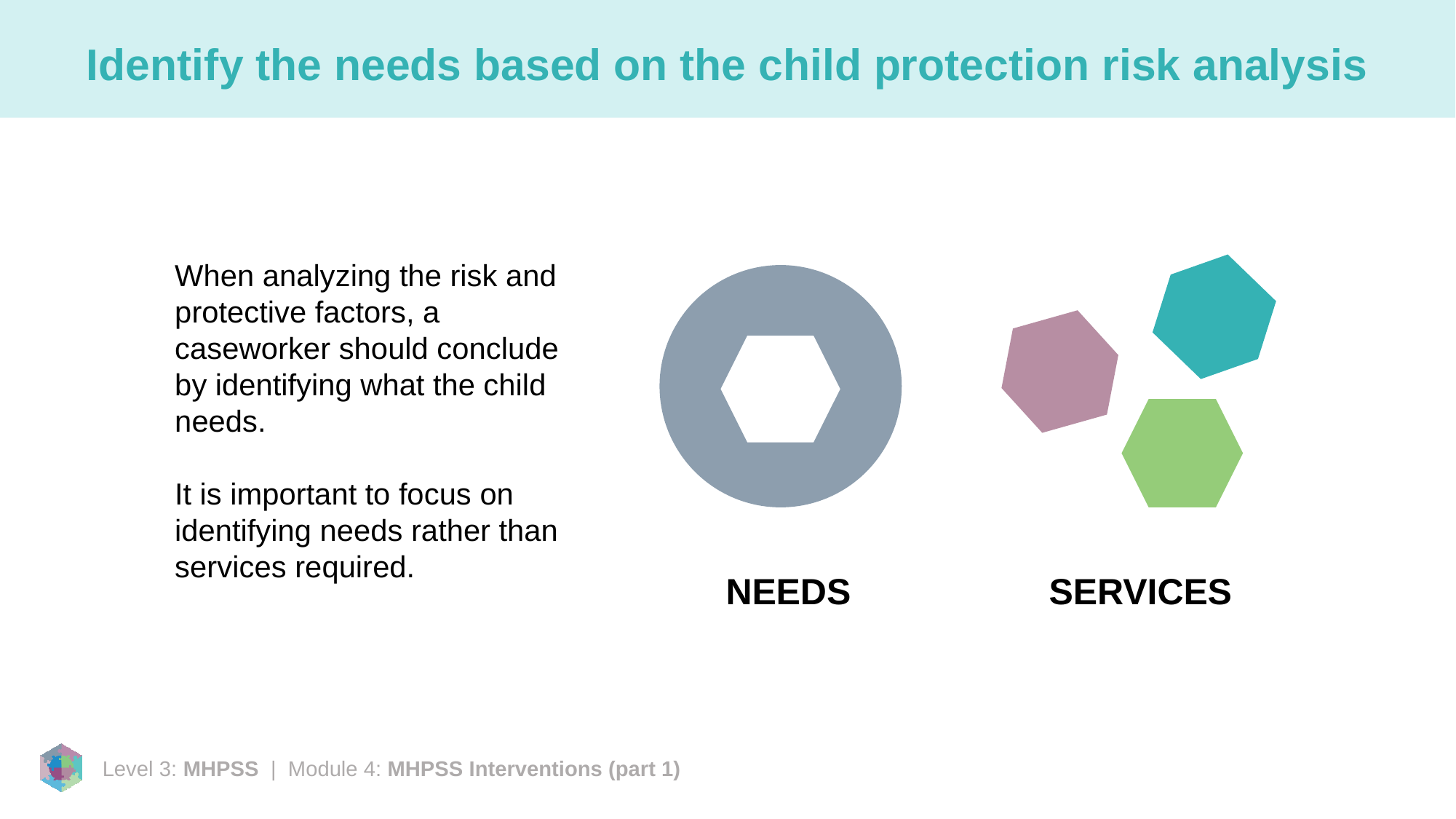

# Identify the needs based on the child protection risk analysis
When analyzing the risk and protective factors, a caseworker should conclude by identifying what the child needs.

It is important to focus on identifying needs rather than services required.

NEEDS
SERVICES